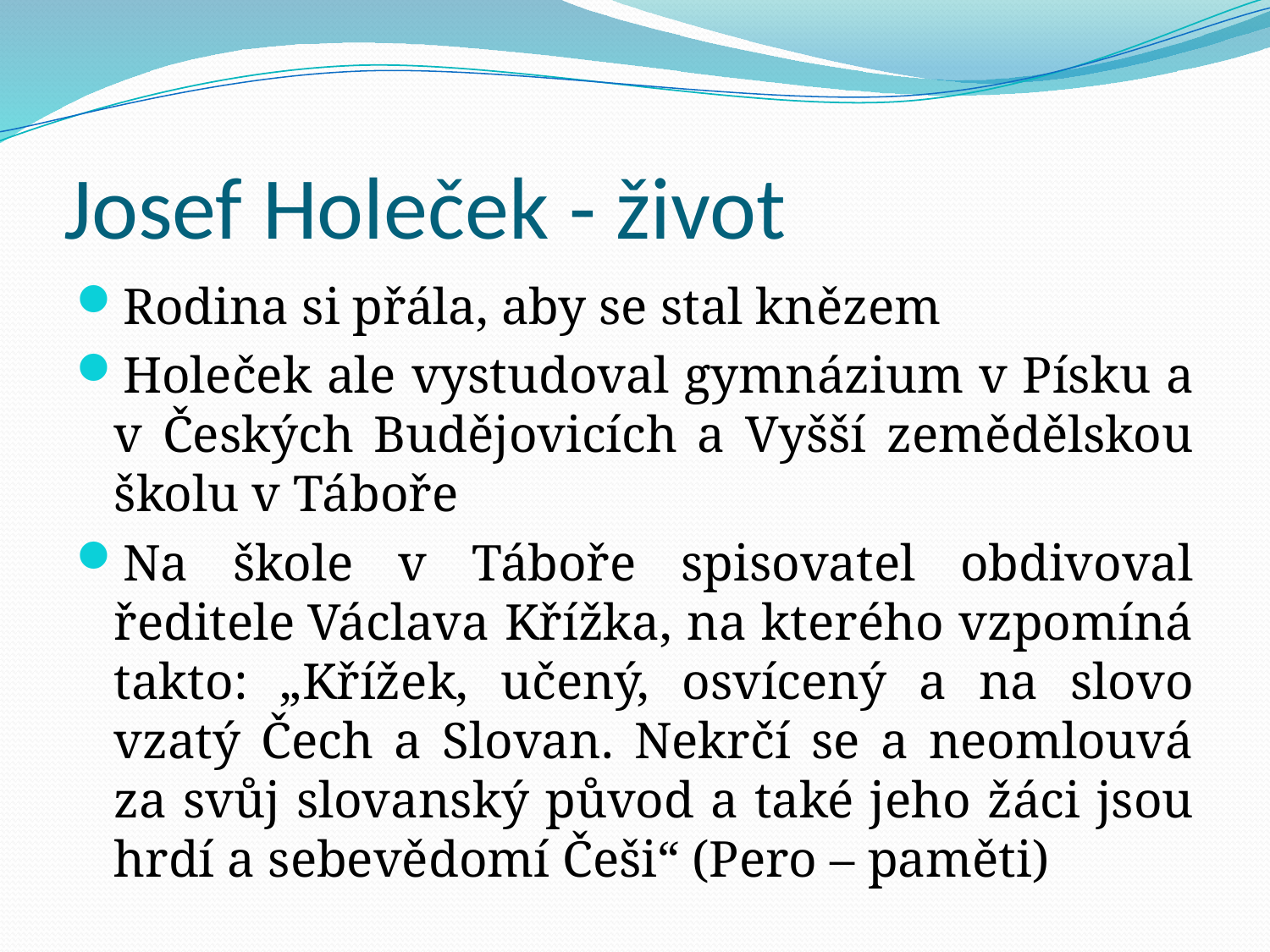

# Josef Holeček - život
Rodina si přála, aby se stal knězem
Holeček ale vystudoval gymnázium v Písku a v Českých Budějovicích a Vyšší zemědělskou školu v Táboře
Na škole v Táboře spisovatel obdivoval ředitele Václava Křížka, na kterého vzpomíná takto: „Křížek, učený, osvícený a na slovo vzatý Čech a Slovan. Nekrčí se a neomlouvá za svůj slovanský původ a také jeho žáci jsou hrdí a sebevědomí Češi“ (Pero – paměti)